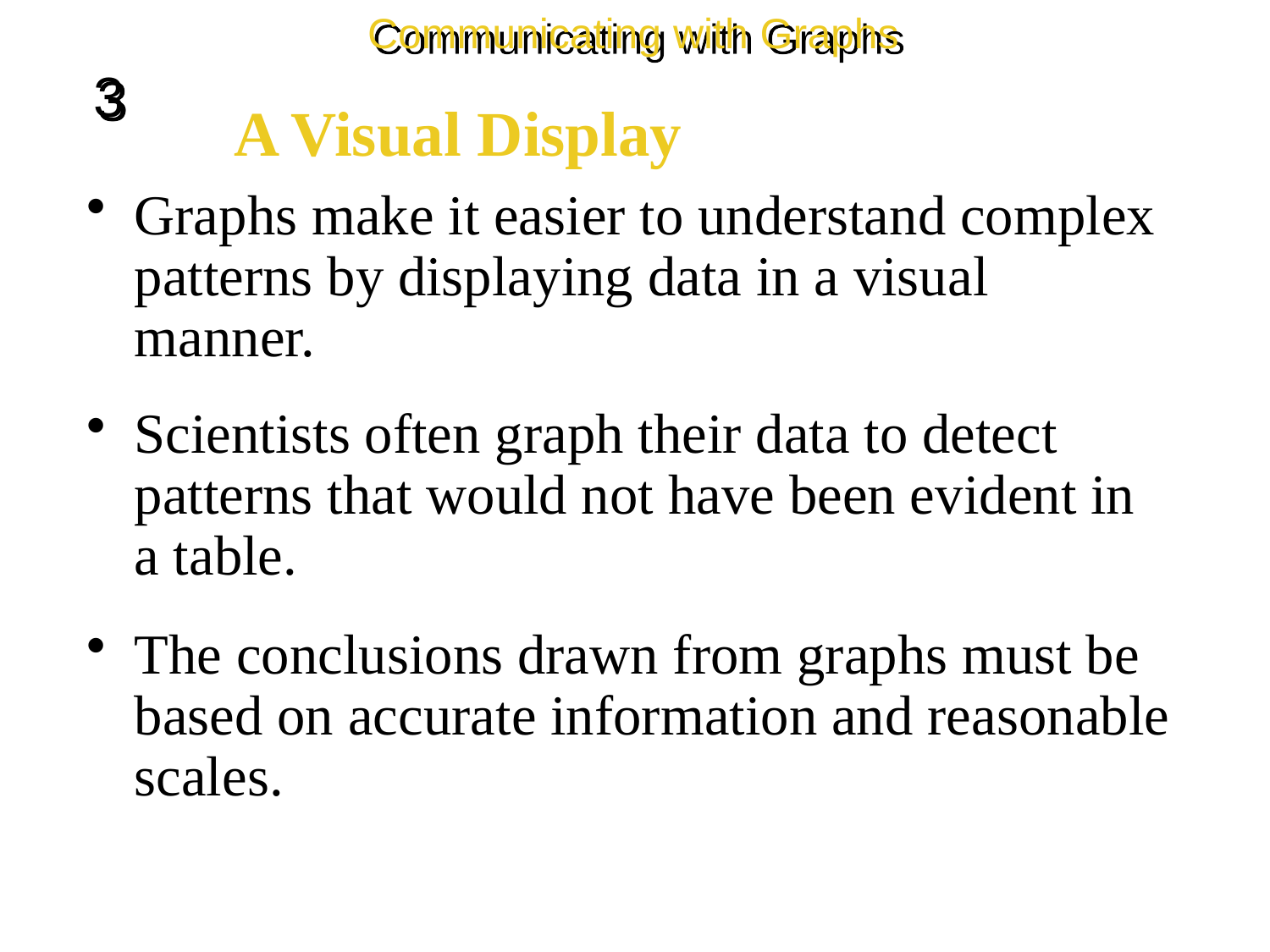

Communicating with Graphs
3
A Visual Display
Graphs make it easier to understand complex patterns by displaying data in a visual manner.
Scientists often graph their data to detect patterns that would not have been evident in a table.
The conclusions drawn from graphs must be based on accurate information and reasonable scales.